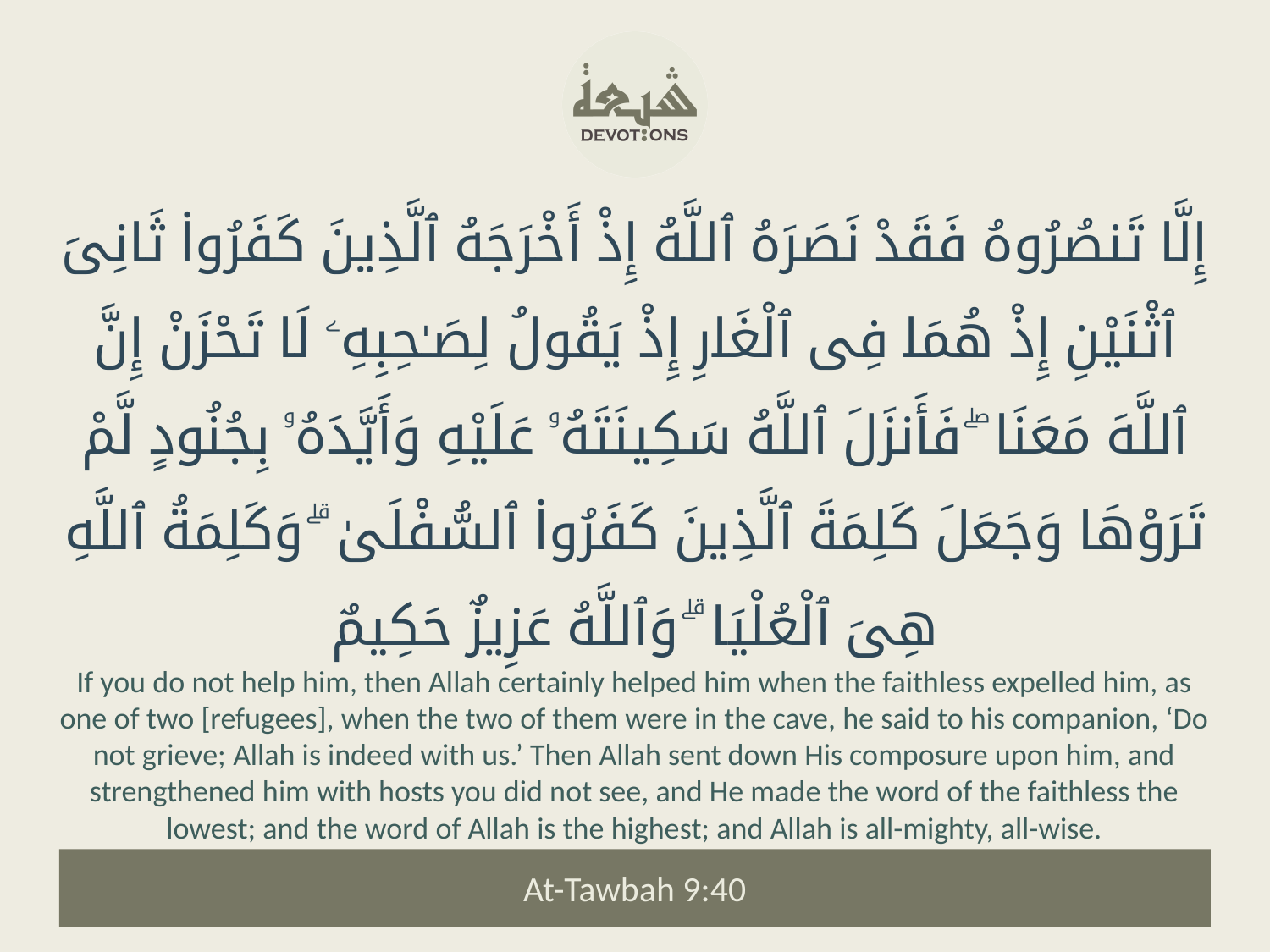

إِلَّا تَنصُرُوهُ فَقَدْ نَصَرَهُ ٱللَّهُ إِذْ أَخْرَجَهُ ٱلَّذِينَ كَفَرُوا۟ ثَانِىَ ٱثْنَيْنِ إِذْ هُمَا فِى ٱلْغَارِ إِذْ يَقُولُ لِصَـٰحِبِهِۦ لَا تَحْزَنْ إِنَّ ٱللَّهَ مَعَنَا ۖ فَأَنزَلَ ٱللَّهُ سَكِينَتَهُۥ عَلَيْهِ وَأَيَّدَهُۥ بِجُنُودٍ لَّمْ تَرَوْهَا وَجَعَلَ كَلِمَةَ ٱلَّذِينَ كَفَرُوا۟ ٱلسُّفْلَىٰ ۗ وَكَلِمَةُ ٱللَّهِ هِىَ ٱلْعُلْيَا ۗ وَٱللَّهُ عَزِيزٌ حَكِيمٌ
If you do not help him, then Allah certainly helped him when the faithless expelled him, as one of two [refugees], when the two of them were in the cave, he said to his companion, ‘Do not grieve; Allah is indeed with us.’ Then Allah sent down His composure upon him, and strengthened him with hosts you did not see, and He made the word of the faithless the lowest; and the word of Allah is the highest; and Allah is all-mighty, all-wise.
At-Tawbah 9:40